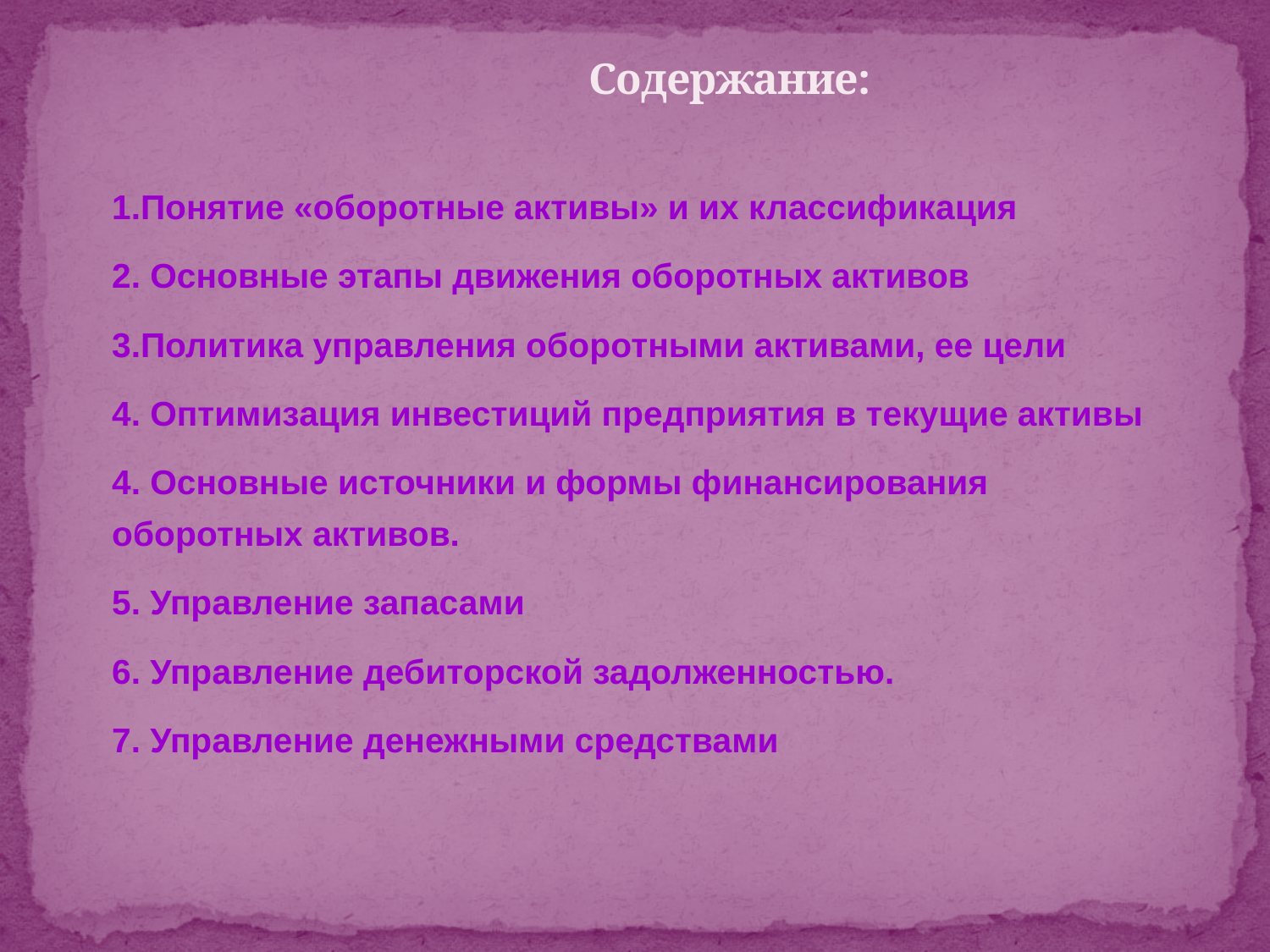

# Содержание:
1.Понятие «оборотные активы» и их классификация
2. Основные этапы движения оборотных активов
3.Политика управления оборотными активами, ее цели
4. Оптимизация инвестиций предприятия в текущие активы
4. Основные источники и формы финансирования оборотных активов.
5. Управление запасами
6. Управление дебиторской задолженностью.
7. Управление денежными средствами